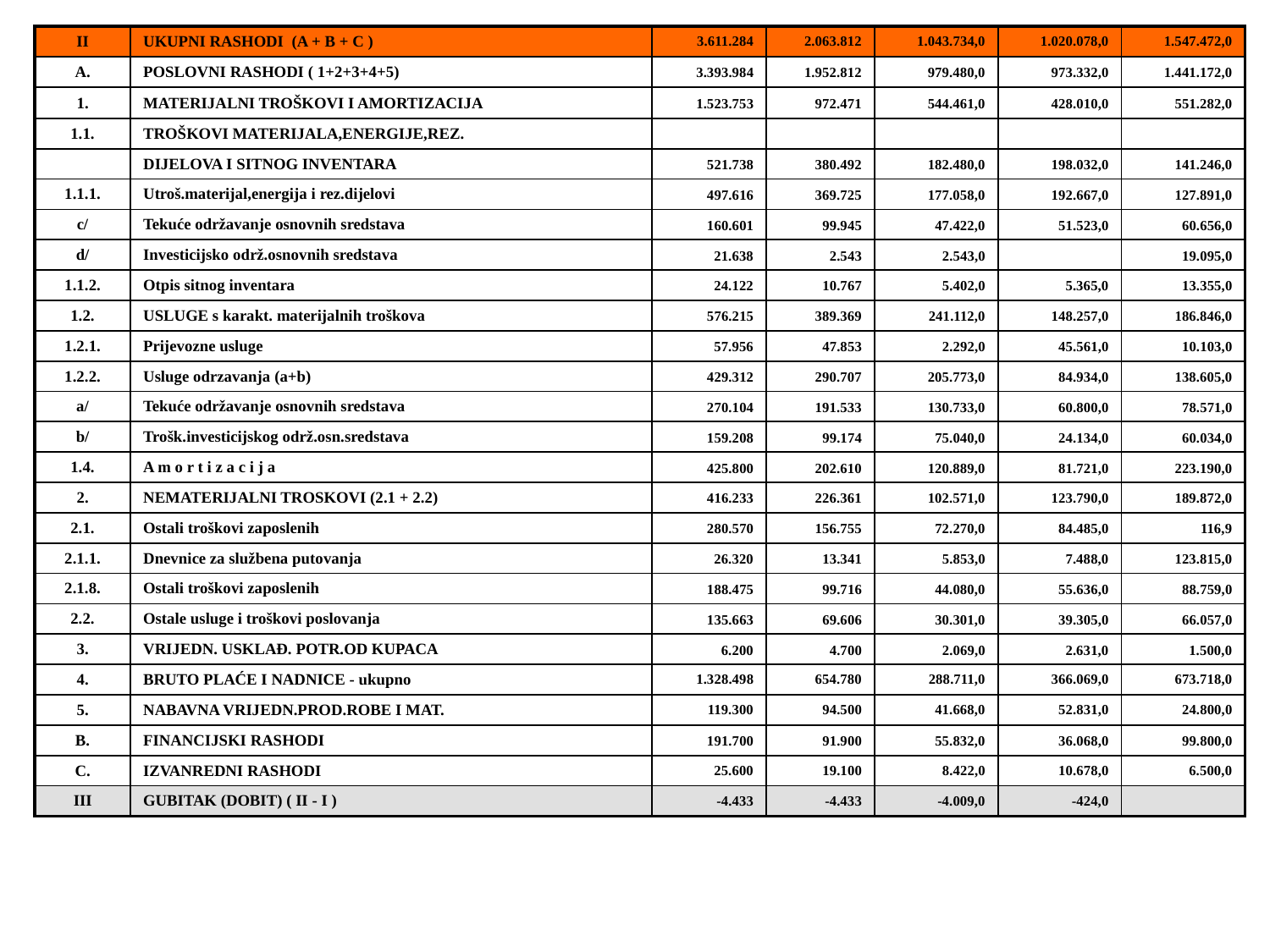

| II | UKUPNI RASHODI (A + B + C ) | 3.611.284 | 2.063.812 | 1.043.734,0 | 1.020.078,0 | 1.547.472,0 |
| --- | --- | --- | --- | --- | --- | --- |
| A. | POSLOVNI RASHODI ( 1+2+3+4+5) | 3.393.984 | 1.952.812 | 979.480,0 | 973.332,0 | 1.441.172,0 |
| 1. | MATERIJALNI TROŠKOVI I AMORTIZACIJA | 1.523.753 | 972.471 | 544.461,0 | 428.010,0 | 551.282,0 |
| 1.1. | TROŠKOVI MATERIJALA,ENERGIJE,REZ. |  |  |  |  |  |
|  | DIJELOVA I SITNOG INVENTARA | 521.738 | 380.492 | 182.480,0 | 198.032,0 | 141.246,0 |
| 1.1.1. | Utroš.materijal,energija i rez.dijelovi | 497.616 | 369.725 | 177.058,0 | 192.667,0 | 127.891,0 |
| c/ | Tekuće održavanje osnovnih sredstava | 160.601 | 99.945 | 47.422,0 | 51.523,0 | 60.656,0 |
| d/ | Investicijsko održ.osnovnih sredstava | 21.638 | 2.543 | 2.543,0 |  | 19.095,0 |
| 1.1.2. | Otpis sitnog inventara | 24.122 | 10.767 | 5.402,0 | 5.365,0 | 13.355,0 |
| 1.2. | USLUGE s karakt. materijalnih troškova | 576.215 | 389.369 | 241.112,0 | 148.257,0 | 186.846,0 |
| 1.2.1. | Prijevozne usluge | 57.956 | 47.853 | 2.292,0 | 45.561,0 | 10.103,0 |
| 1.2.2. | Usluge odrzavanja (a+b) | 429.312 | 290.707 | 205.773,0 | 84.934,0 | 138.605,0 |
| a/ | Tekuće održavanje osnovnih sredstava | 270.104 | 191.533 | 130.733,0 | 60.800,0 | 78.571,0 |
| b/ | Trošk.investicijskog održ.osn.sredstava | 159.208 | 99.174 | 75.040,0 | 24.134,0 | 60.034,0 |
| 1.4. | A m o r t i z a c i j a | 425.800 | 202.610 | 120.889,0 | 81.721,0 | 223.190,0 |
| 2. | NEMATERIJALNI TROSKOVI (2.1 + 2.2) | 416.233 | 226.361 | 102.571,0 | 123.790,0 | 189.872,0 |
| 2.1. | Ostali troškovi zaposlenih | 280.570 | 156.755 | 72.270,0 | 84.485,0 | 116,9 |
| 2.1.1. | Dnevnice za službena putovanja | 26.320 | 13.341 | 5.853,0 | 7.488,0 | 123.815,0 |
| 2.1.8. | Ostali troškovi zaposlenih | 188.475 | 99.716 | 44.080,0 | 55.636,0 | 88.759,0 |
| 2.2. | Ostale usluge i troškovi poslovanja | 135.663 | 69.606 | 30.301,0 | 39.305,0 | 66.057,0 |
| 3. | VRIJEDN. USKLAĐ. POTR.OD KUPACA | 6.200 | 4.700 | 2.069,0 | 2.631,0 | 1.500,0 |
| 4. | BRUTO PLAĆE I NADNICE - ukupno | 1.328.498 | 654.780 | 288.711,0 | 366.069,0 | 673.718,0 |
| 5. | NABAVNA VRIJEDN.PROD.ROBE I MAT. | 119.300 | 94.500 | 41.668,0 | 52.831,0 | 24.800,0 |
| B. | FINANCIJSKI RASHODI | 191.700 | 91.900 | 55.832,0 | 36.068,0 | 99.800,0 |
| C. | IZVANREDNI RASHODI | 25.600 | 19.100 | 8.422,0 | 10.678,0 | 6.500,0 |
| III | GUBITAK (DOBIT) ( II - I ) | -4.433 | -4.433 | -4.009,0 | -424,0 |  |